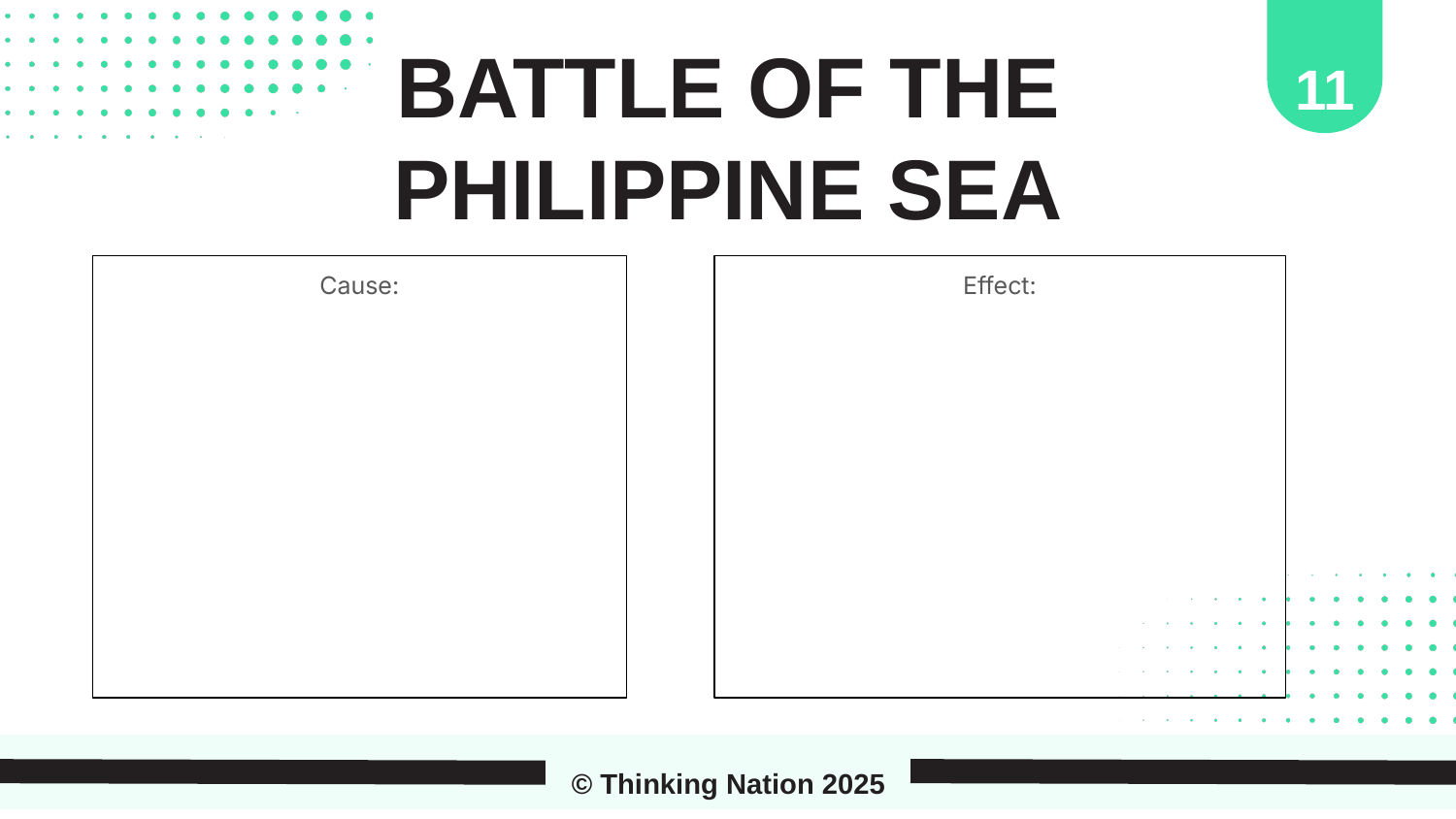

11
BATTLE OF THE PHILIPPINE SEA
Cause:

Effect:

© Thinking Nation 2025